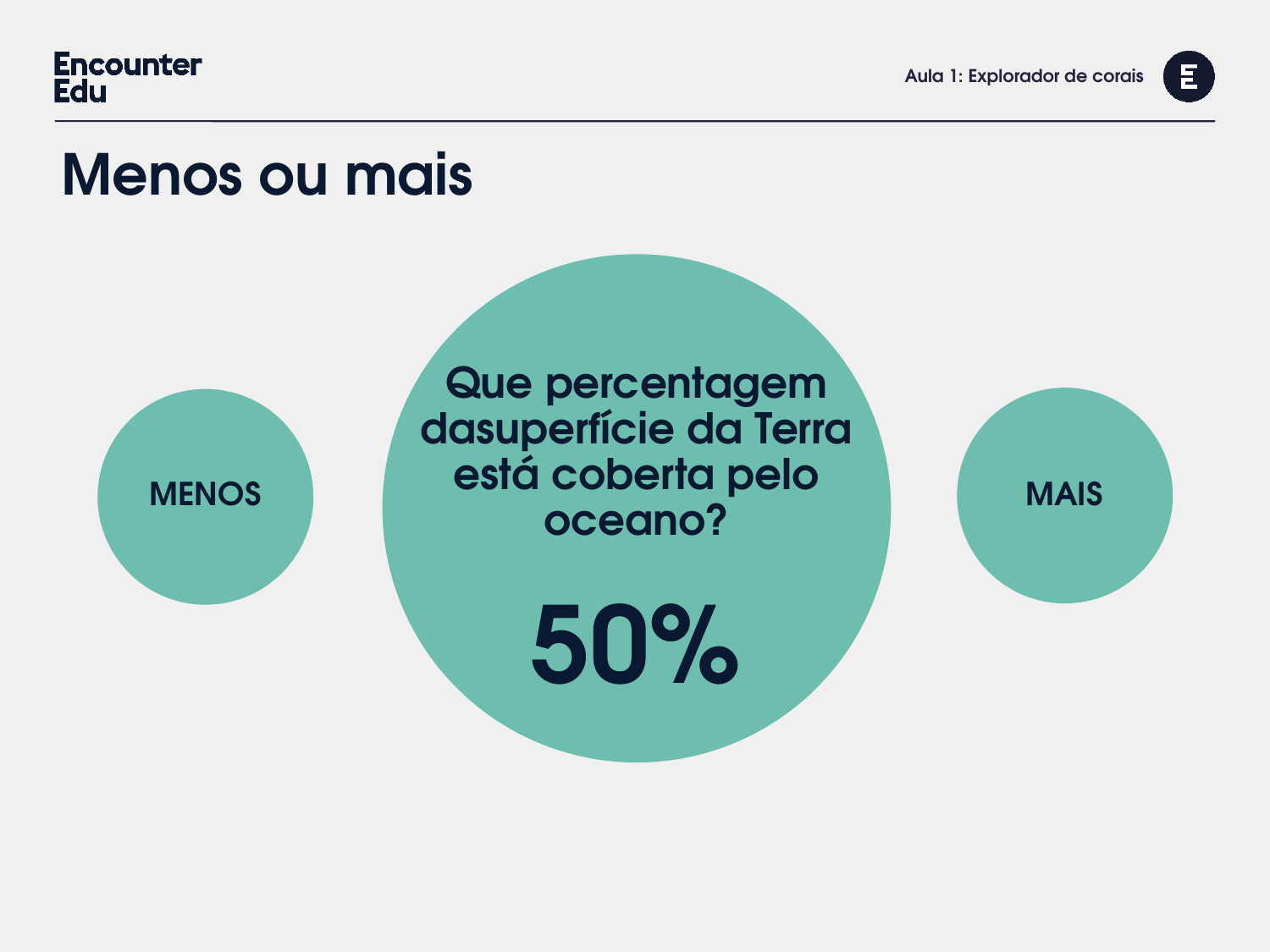

# Aula 1: Explorador de corais
Menos ou mais
Que percentagem dasuperfície da Terra está coberta pelo oceano?

MENOS
MAIS

50%